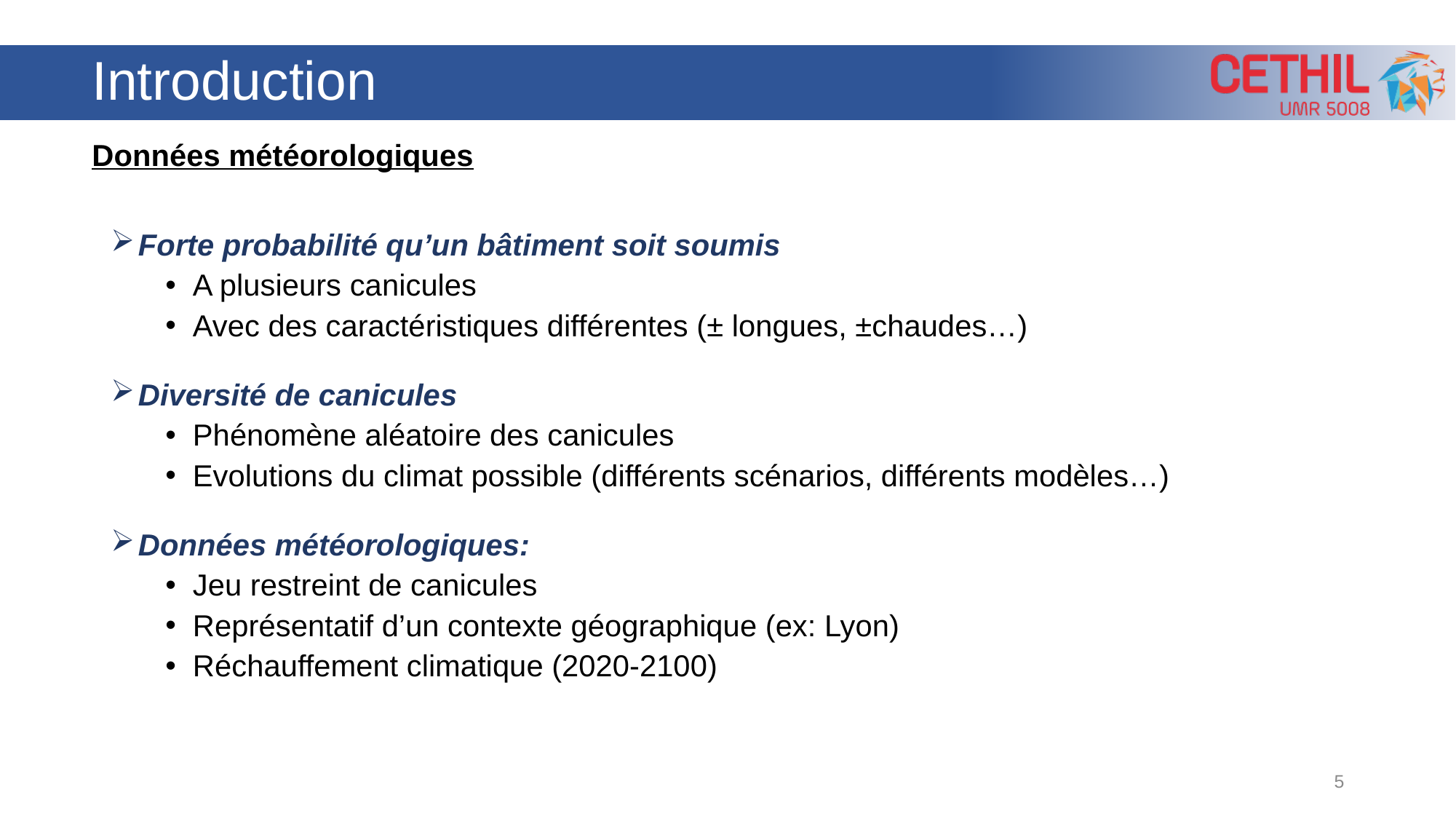

# Introduction
Données météorologiques
Forte probabilité qu’un bâtiment soit soumis
A plusieurs canicules
Avec des caractéristiques différentes (± longues, ±chaudes…)
Diversité de canicules
Phénomène aléatoire des canicules
Evolutions du climat possible (différents scénarios, différents modèles…)
Données météorologiques:
Jeu restreint de canicules
Représentatif d’un contexte géographique (ex: Lyon)
Réchauffement climatique (2020-2100)

5